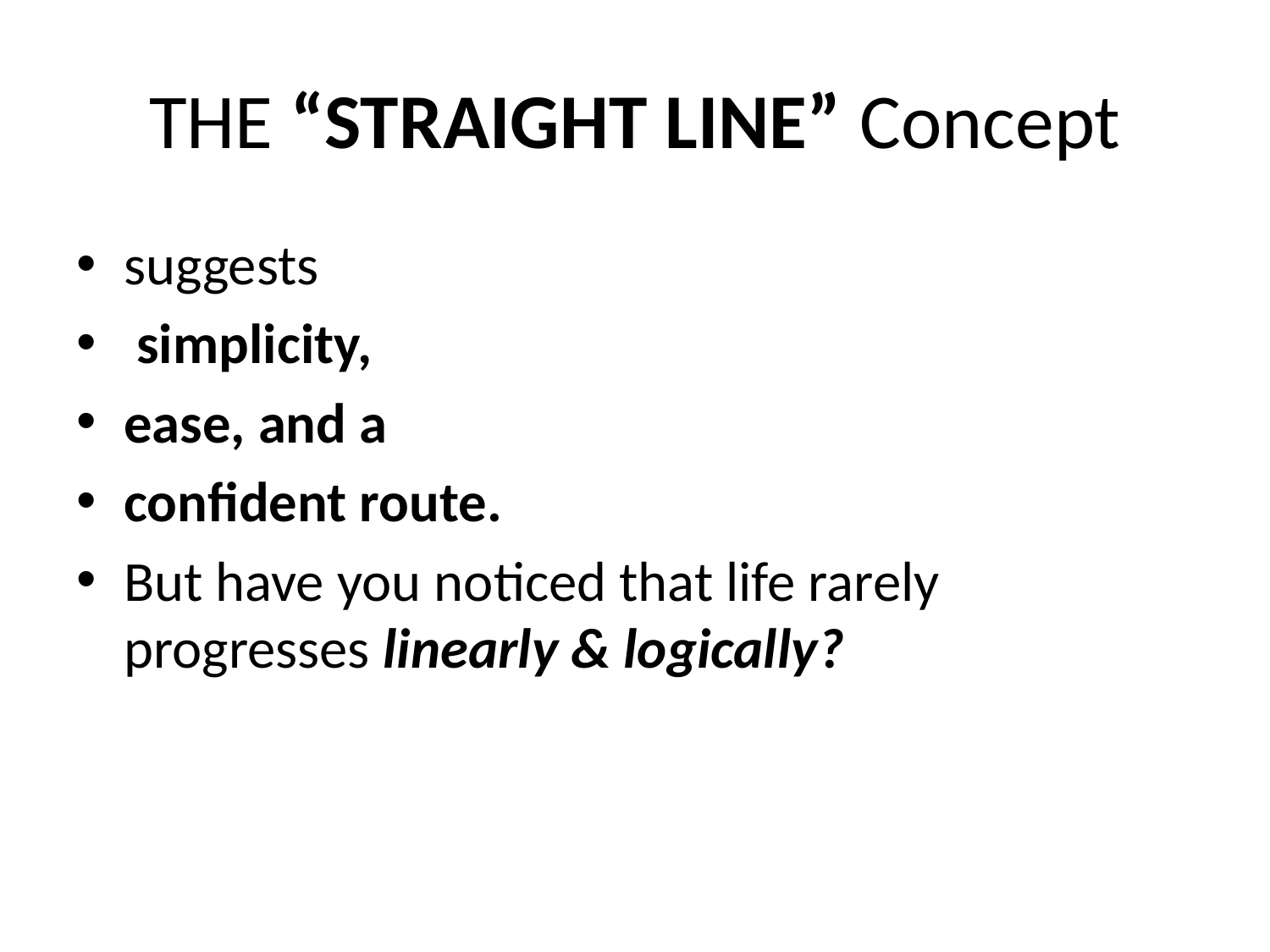

# THE “STRAIGHT LINE” Concept
suggests
 simplicity,
ease, and a
confident route.
But have you noticed that life rarely progresses linearly & logically?